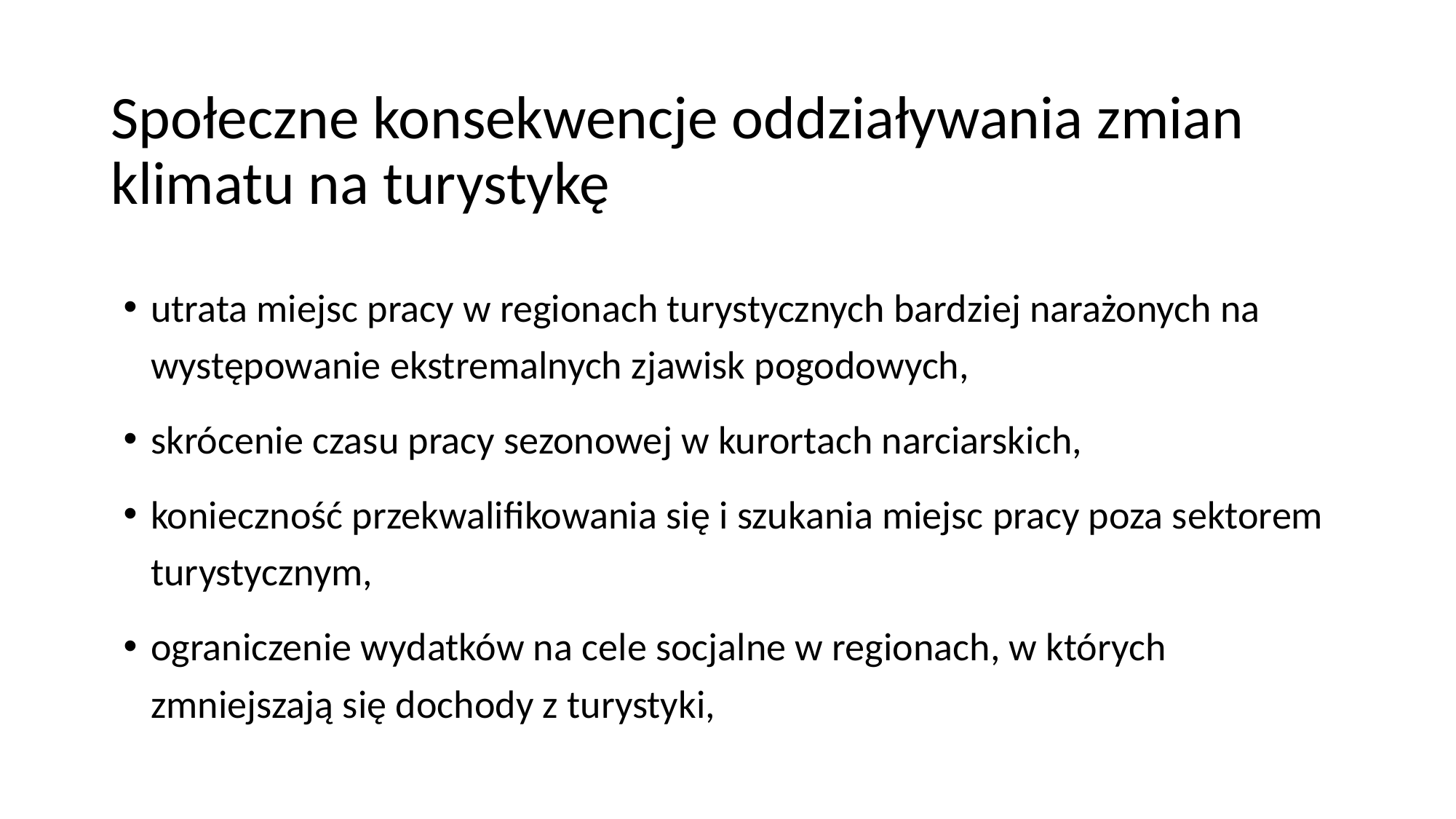

# Społeczne konsekwencje oddziaływania zmian klimatu na turystykę
utrata miejsc pracy w regionach turystycznych bardziej narażonych na występowanie ekstremalnych zjawisk pogodowych,
skrócenie czasu pracy sezonowej w kurortach narciarskich,
konieczność przekwalifikowania się i szukania miejsc pracy poza sektorem turystycznym,
ograniczenie wydatków na cele socjalne w regionach, w których zmniejszają się dochody z turystyki,